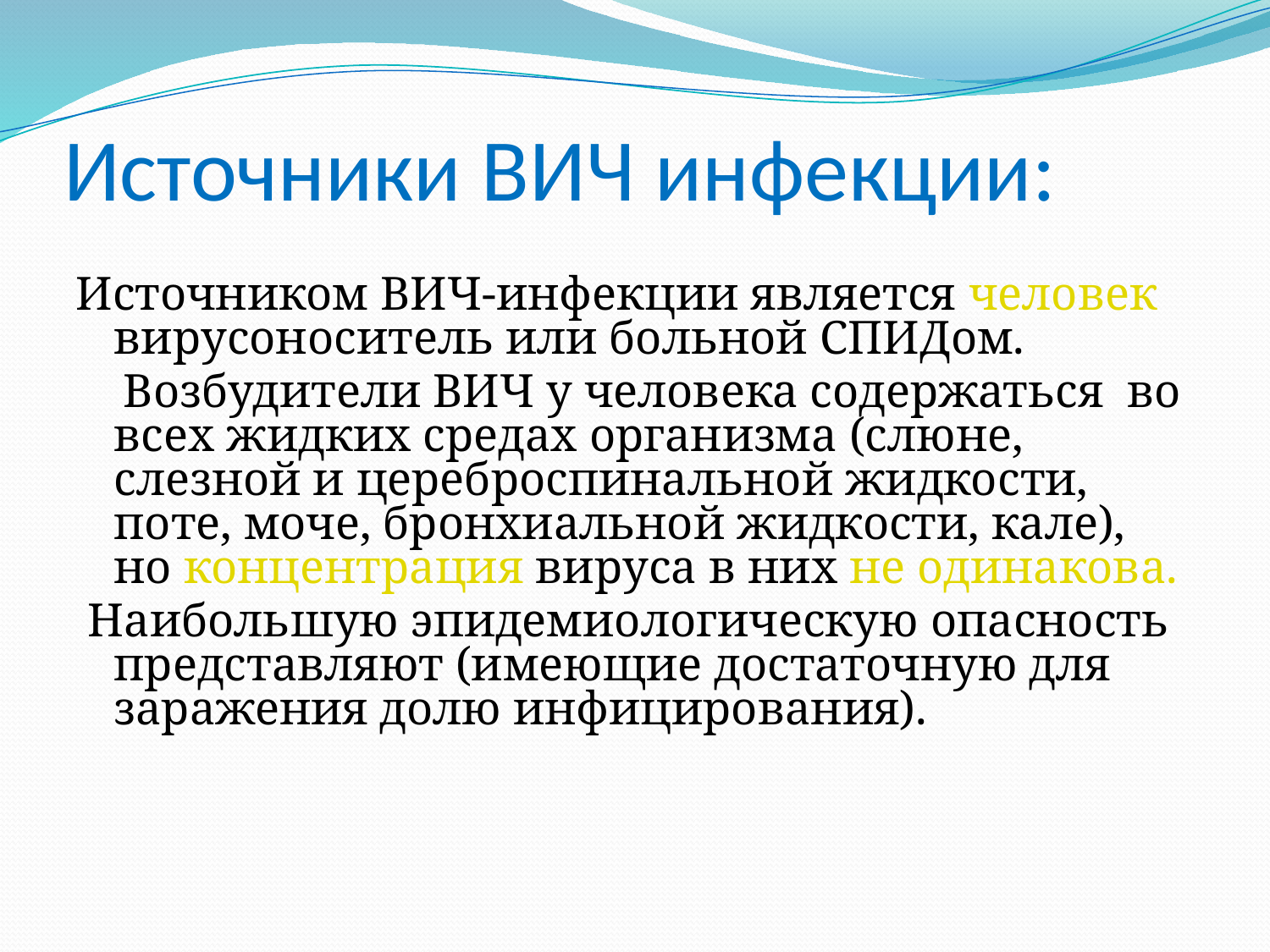

# Источники ВИЧ инфекции:
Источником ВИЧ-инфекции является человек вирусоноситель или больной СПИДом.
    Возбудители ВИЧ у человека содержаться  во всех жидких средах организма (слюне, слезной и цереброспинальной жидкости, поте, моче, бронхиальной жидкости, кале), но концентрация вируса в них не одинакова.
 Наибольшую эпидемиологическую опасность представляют (имеющие достаточную для заражения долю инфицирования).